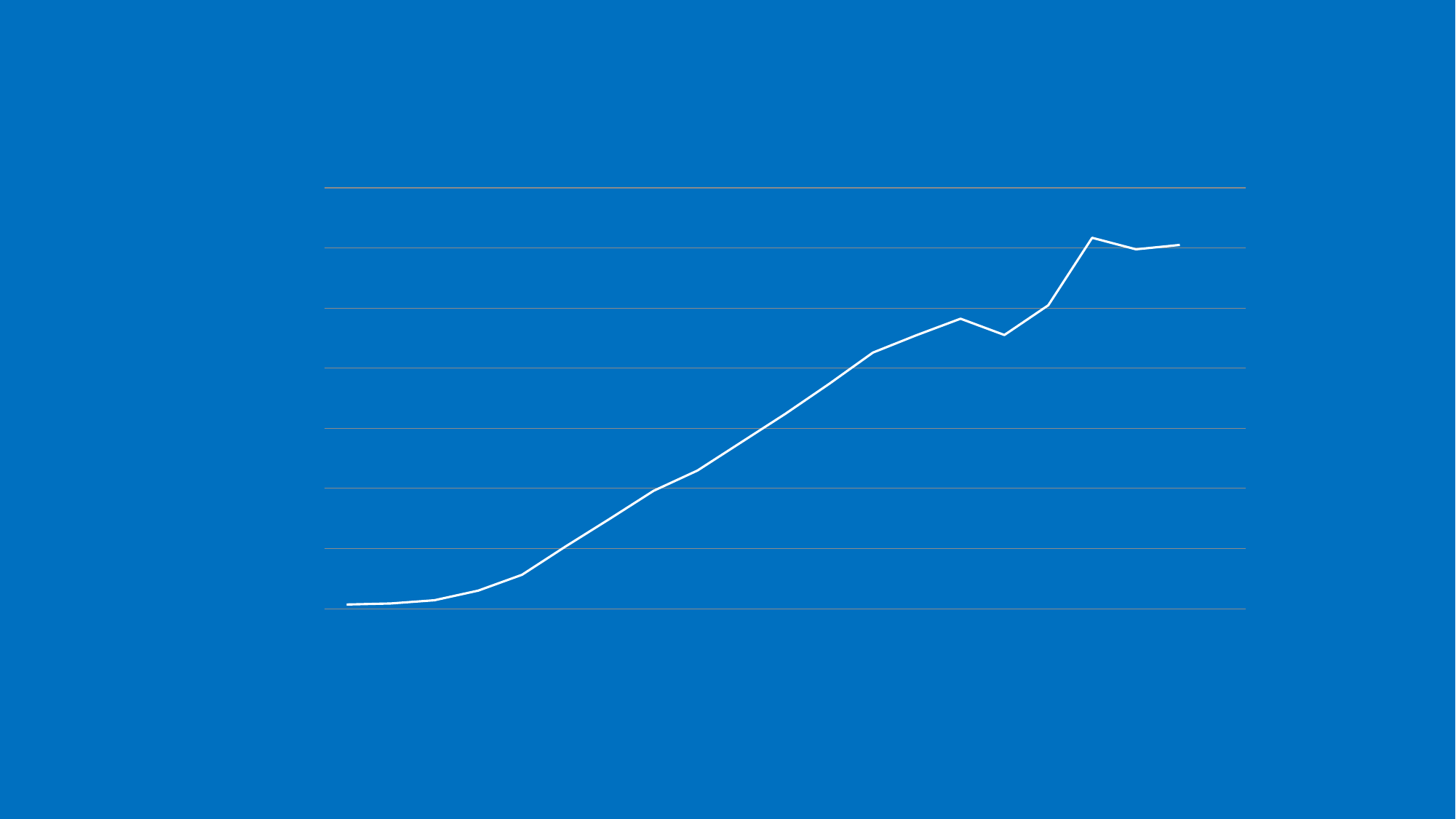

### Chart

| Category | Title |
|---|---|
| 1994 | 69.0 |
| 1995 | 86.0 |
| 1996 | 140.0 |
| 1997 | 300.0 |
| 1998 | 564.0 |
| 1999 | 1038.0 |
| 2000 | 1494.0 |
| 2001 | 1960.0 |
| 2002 | 2297.0 |
| 2003 | 2768.0 |
| 2004 | 3239.0 |
| 2005 | 3737.0 |
| 2006 | 4259.0 |
| 2007 | 4550.0 |
| 2008 | 4823.0 |
| 2009 | 4552.0 |
| 2010 | 5046.0 |
| 2011 | 6169.0 |
| 2012 | 5977.0 |
| 2013 | 6050.0 |
|  | None |